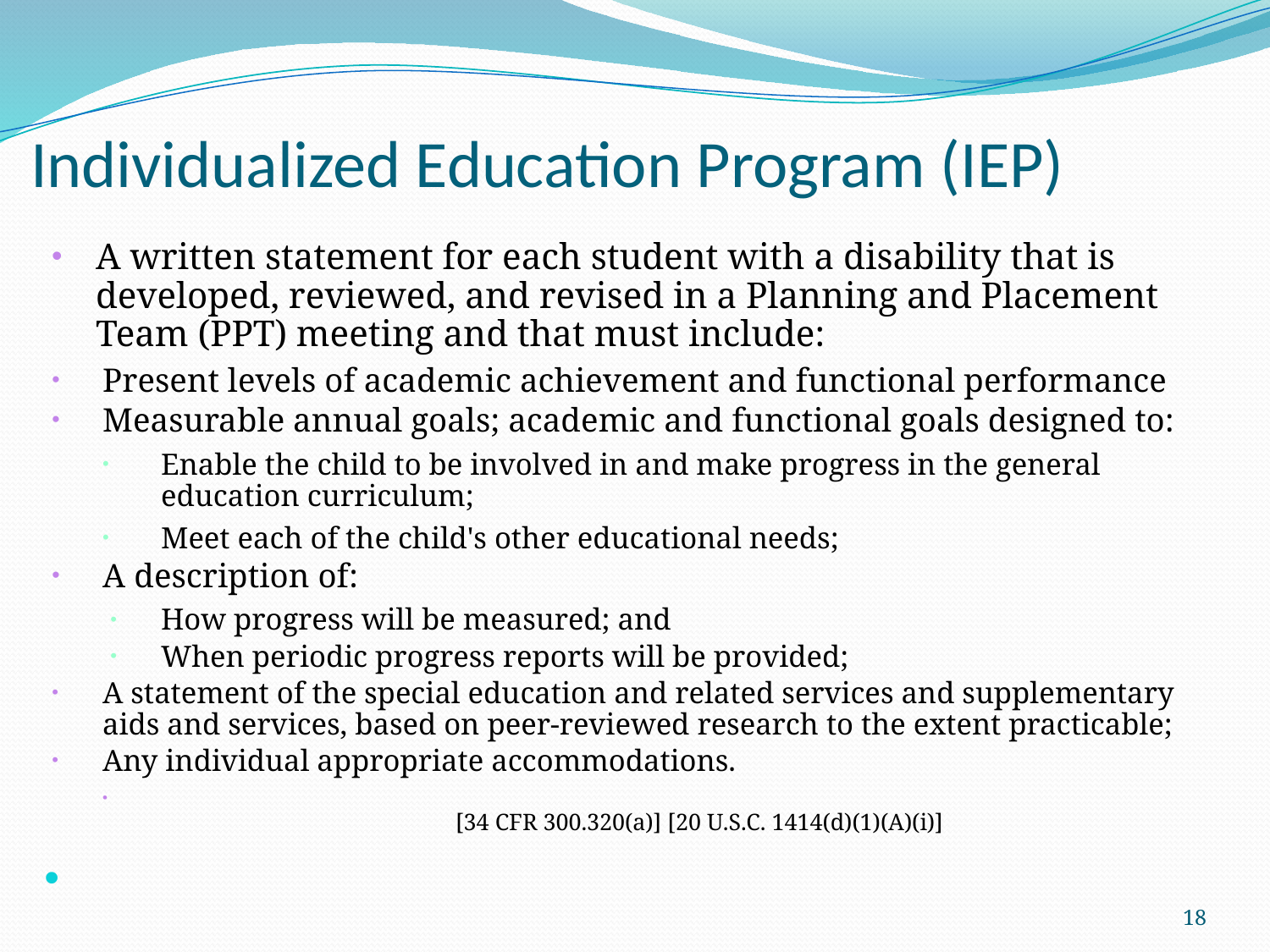

# Individualized Education Program (IEP)
A written statement for each student with a disability that is developed, reviewed, and revised in a Planning and Placement Team (PPT) meeting and that must include:
Present levels of academic achievement and functional performance
Measurable annual goals; academic and functional goals designed to:
Enable the child to be involved in and make progress in the general education curriculum;
Meet each of the child's other educational needs;
A description of:
How progress will be measured; and
When periodic progress reports will be provided;
A statement of the special education and related services and supplementary aids and services, based on peer-reviewed research to the extent practicable;
Any individual appropriate accommodations.
                                                   [34 CFR 300.320(a)] [20 U.S.C. 1414(d)(1)(A)(i)]

18